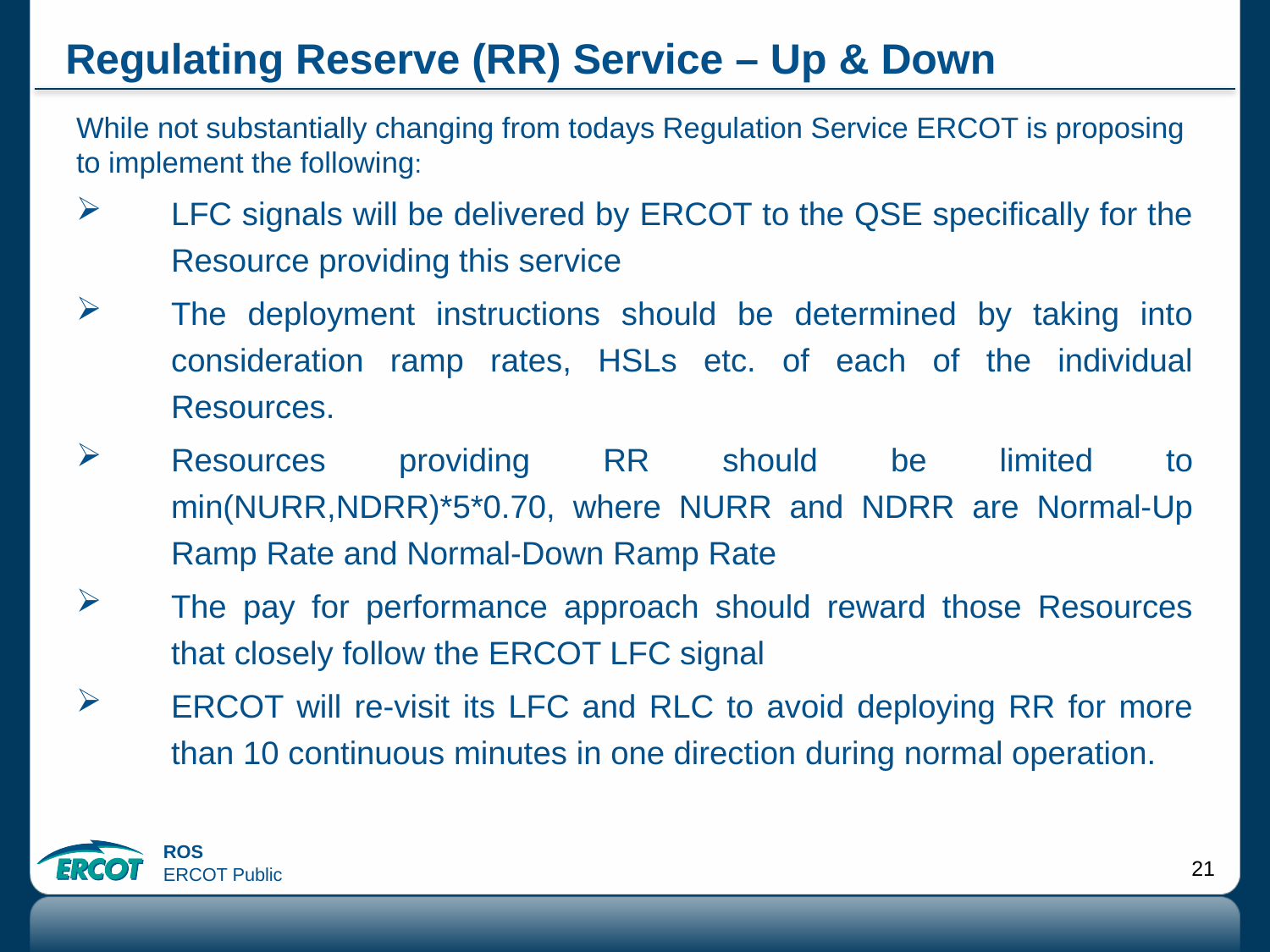

# Regulating Reserve (RR) Service – Up & Down
While not substantially changing from todays Regulation Service ERCOT is proposing to implement the following:
LFC signals will be delivered by ERCOT to the QSE specifically for the Resource providing this service
The deployment instructions should be determined by taking into consideration ramp rates, HSLs etc. of each of the individual Resources.
Resources providing RR should be limited to min(NURR,NDRR)*5*0.70, where NURR and NDRR are Normal-Up Ramp Rate and Normal-Down Ramp Rate
The pay for performance approach should reward those Resources that closely follow the ERCOT LFC signal
ERCOT will re-visit its LFC and RLC to avoid deploying RR for more than 10 continuous minutes in one direction during normal operation.